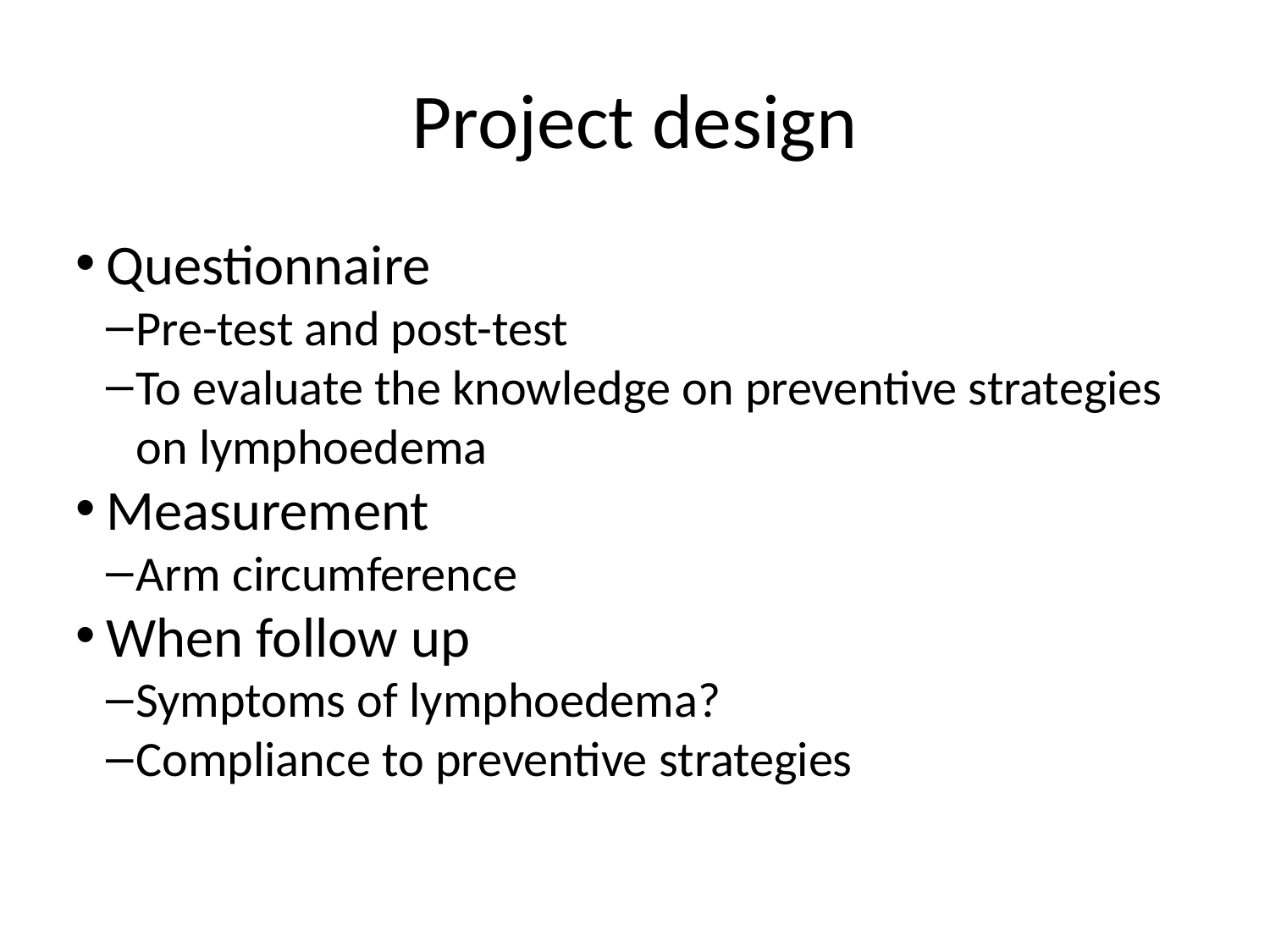

Project design
Questionnaire
Pre-test and post-test
To evaluate the knowledge on preventive strategies on lymphoedema
Measurement
Arm circumference
When follow up
Symptoms of lymphoedema?
Compliance to preventive strategies